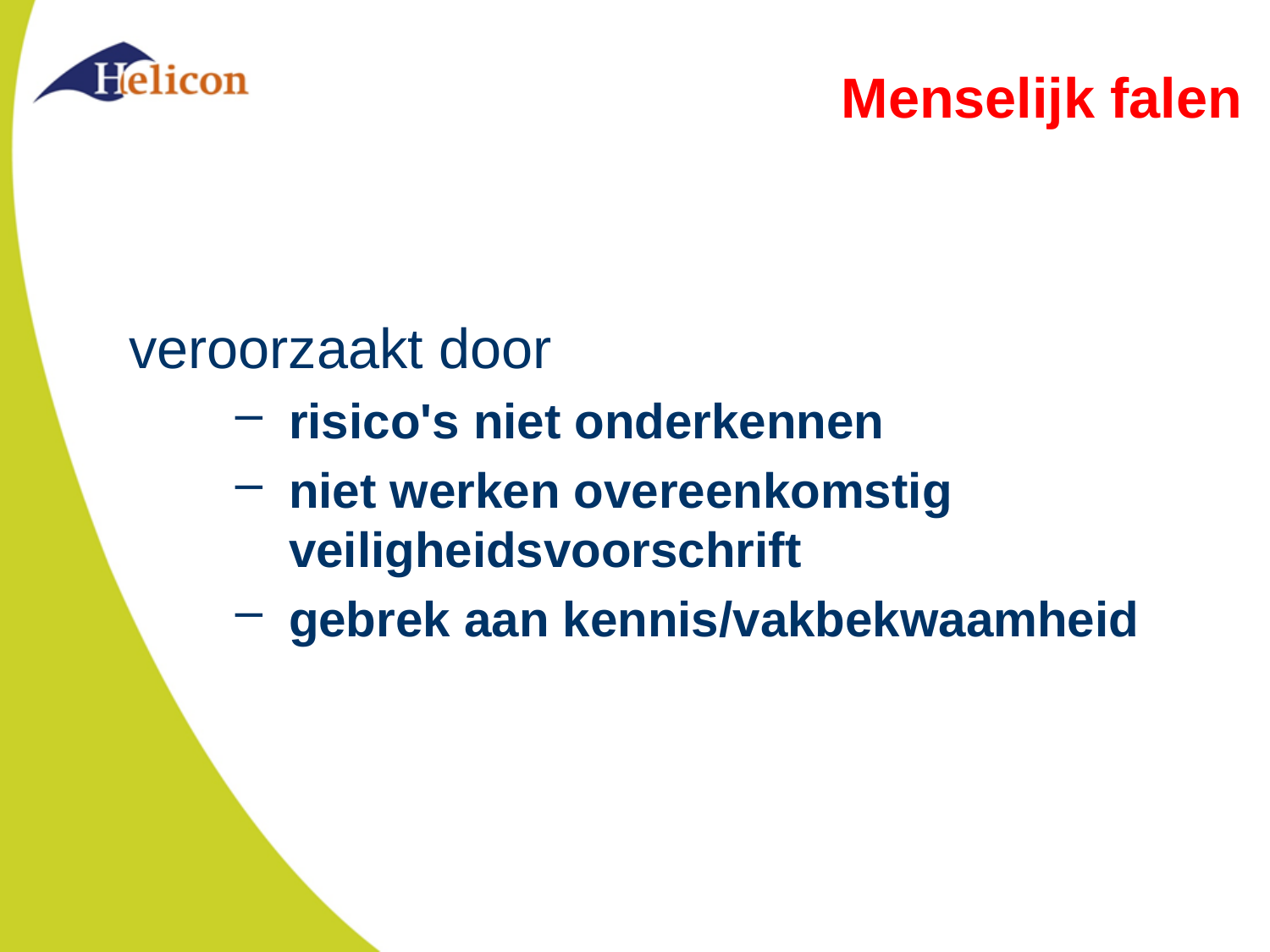

Menselijk falen
veroorzaakt door
risico's niet onderkennen
niet werken overeenkomstig veiligheidsvoorschrift
gebrek aan kennis/vakbekwaamheid